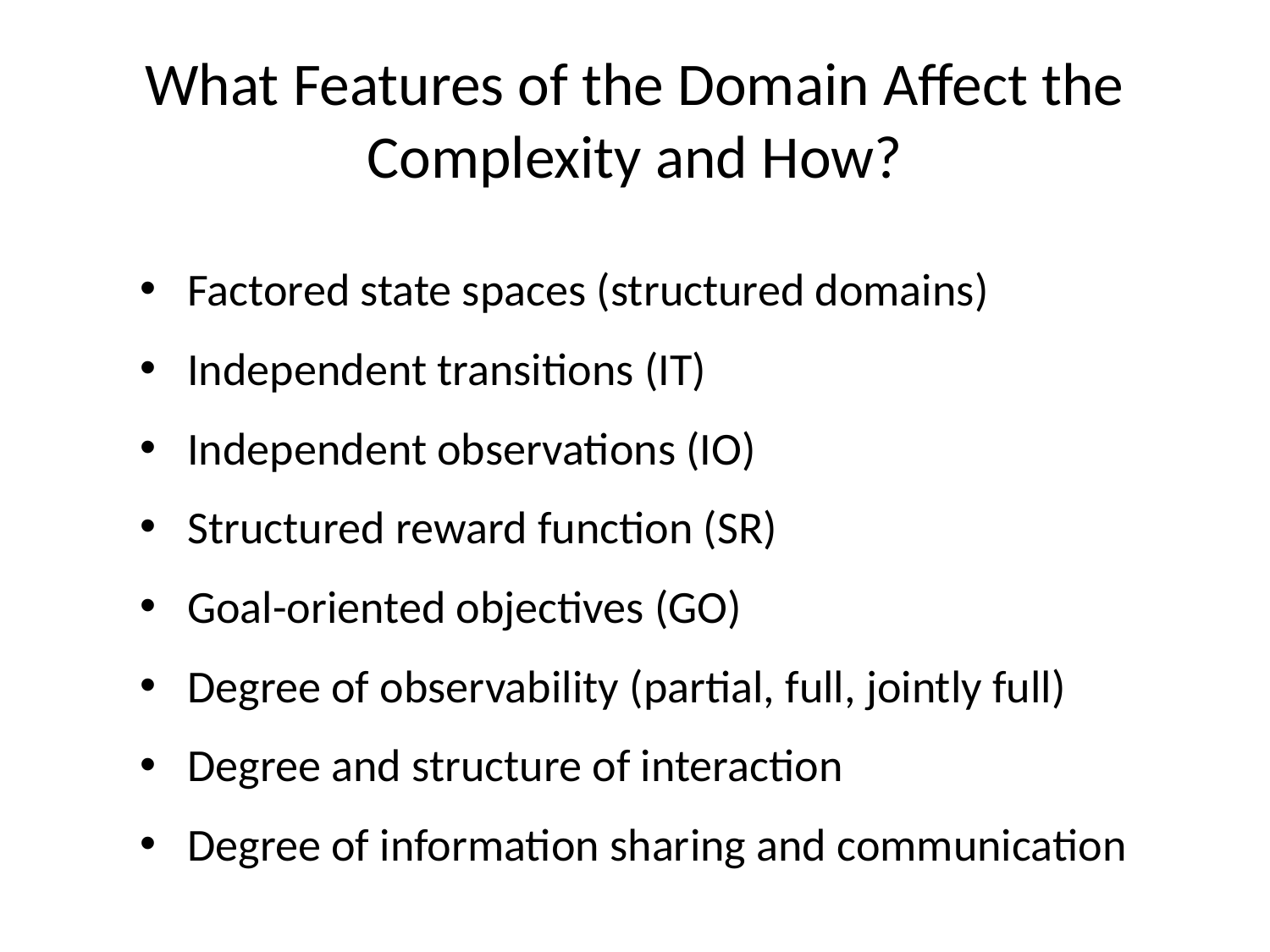

# What Features of the Domain Affect the Complexity and How?
Factored state spaces (structured domains)
Independent transitions (IT)
Independent observations (IO)
Structured reward function (SR)
Goal-oriented objectives (GO)
Degree of observability (partial, full, jointly full)
Degree and structure of interaction
Degree of information sharing and communication